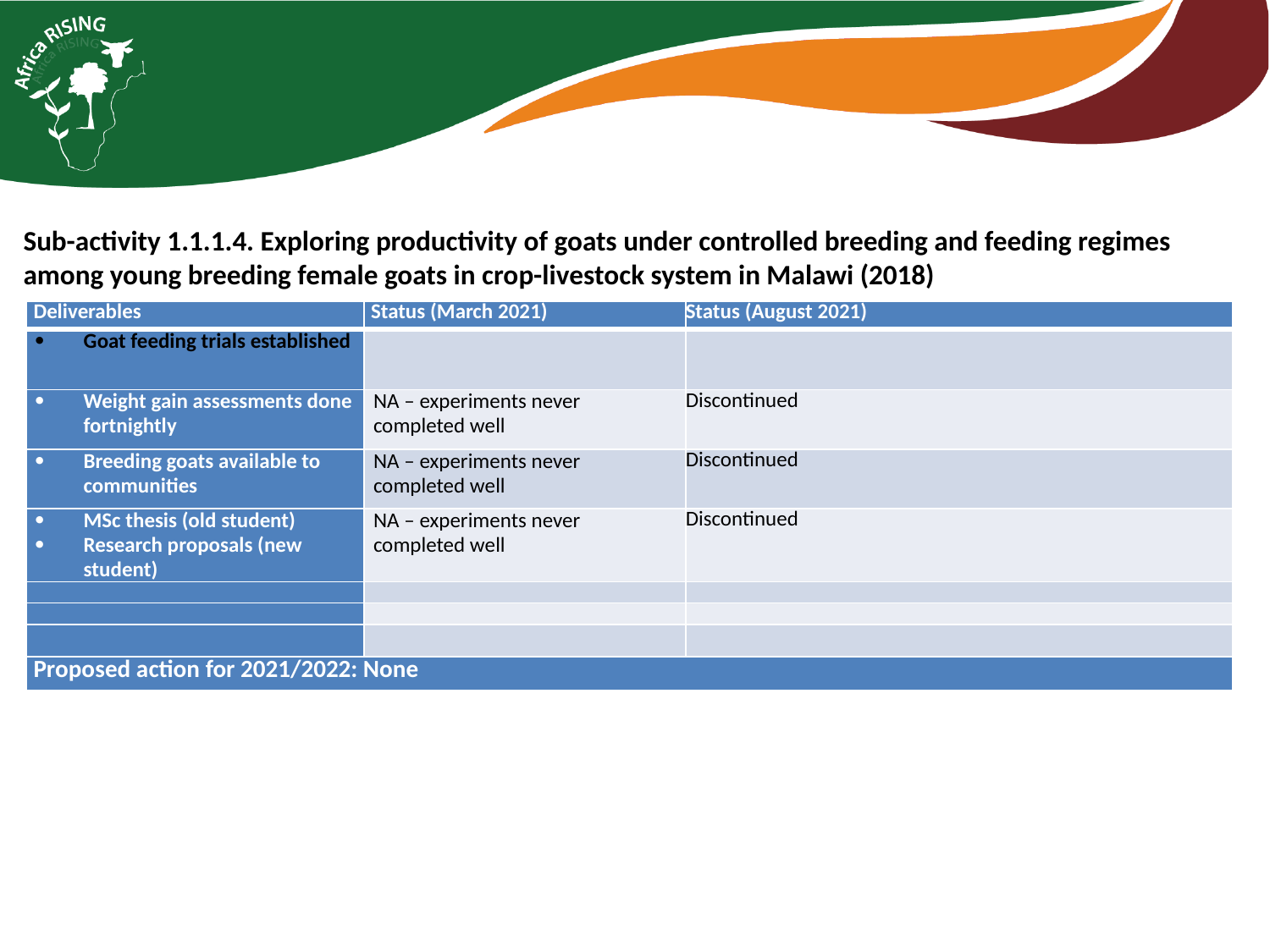

Sub-activity 1.1.1.4. Exploring productivity of goats under controlled breeding and feeding regimes among young breeding female goats in crop-livestock system in Malawi (2018)
| Deliverables | Status (March 2021) | Status (August 2021) |
| --- | --- | --- |
| Goat feeding trials established |  |  |
| Weight gain assessments done fortnightly | NA – experiments never completed well | Discontinued |
| Breeding goats available to communities | NA – experiments never completed well | Discontinued |
| MSc thesis (old student) Research proposals (new student) | NA – experiments never completed well | Discontinued |
|  |  |  |
|  |  |  |
|  |  |  |
| Proposed action for 2021/2022: None |  |  |